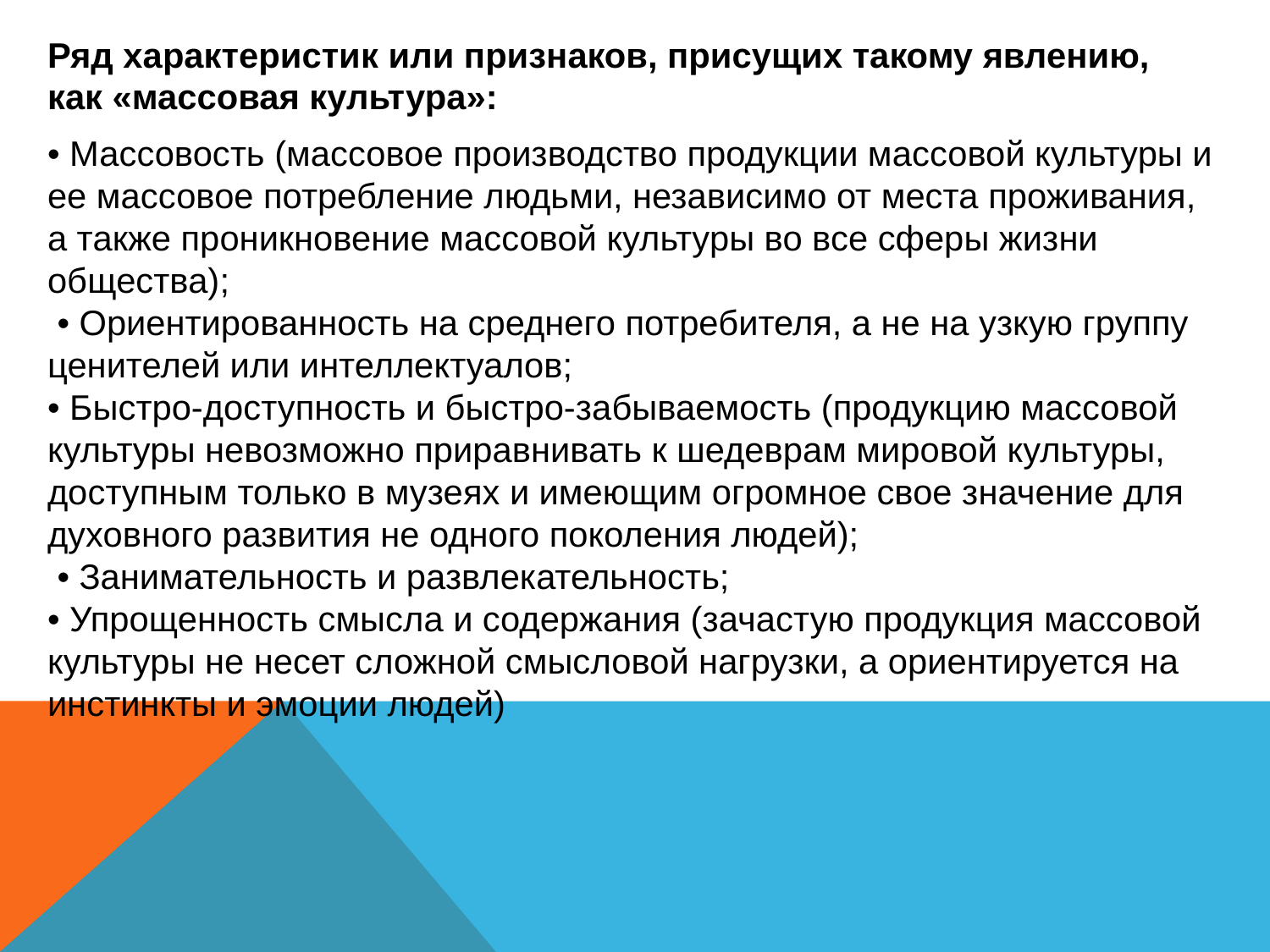

Ряд характеристик или признаков, присущих такому явлению, как «массовая культура»:
• Массовость (массовое производство продукции массовой культуры и ее массовое потребление людьми, независимо от места проживания, а также проникновение массовой культуры во все сферы жизни общества);
 • Ориентированность на среднего потребителя, а не на узкую группу ценителей или интеллектуалов;
• Быстро-доступность и быстро-забываемость (продукцию массовой культуры невозможно приравнивать к шедеврам мировой культуры, доступным только в музеях и имеющим огромное свое значение для духовного развития не одного поколения людей);
 • Занимательность и развлекательность;
• Упрощенность смысла и содержания (зачастую продукция массовой культуры не несет сложной смысловой нагрузки, а ориентируется на инстинкты и эмоции людей)